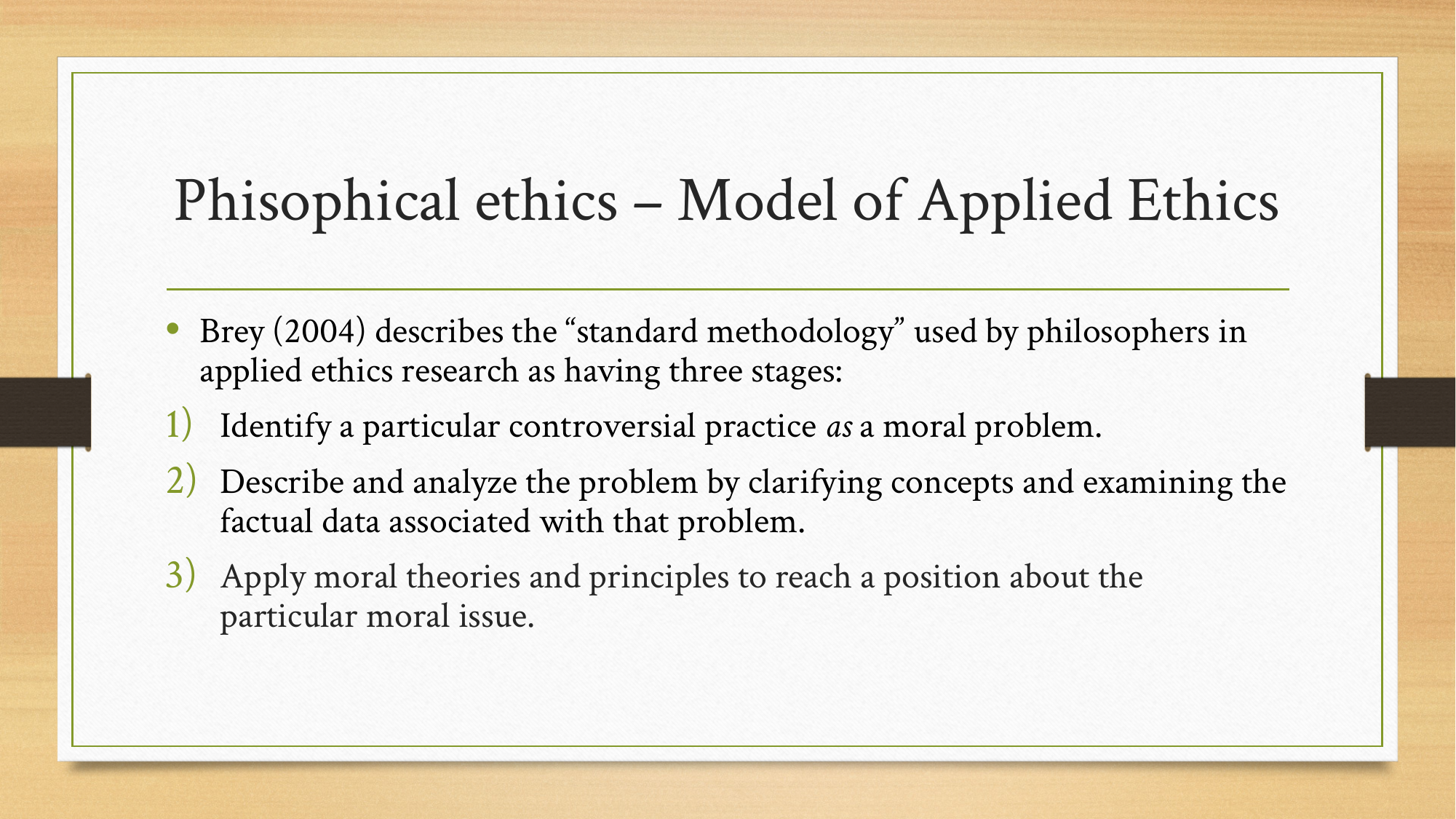

# Phisophical ethics – Model of Applied Ethics
Brey (2004) describes the “standard methodology” used by philosophers in applied ethics research as having three stages:
Identify a particular controversial practice as a moral problem.
Describe and analyze the problem by clarifying concepts and examining the factual data associated with that problem.
Apply moral theories and principles to reach a position about the particular moral issue.